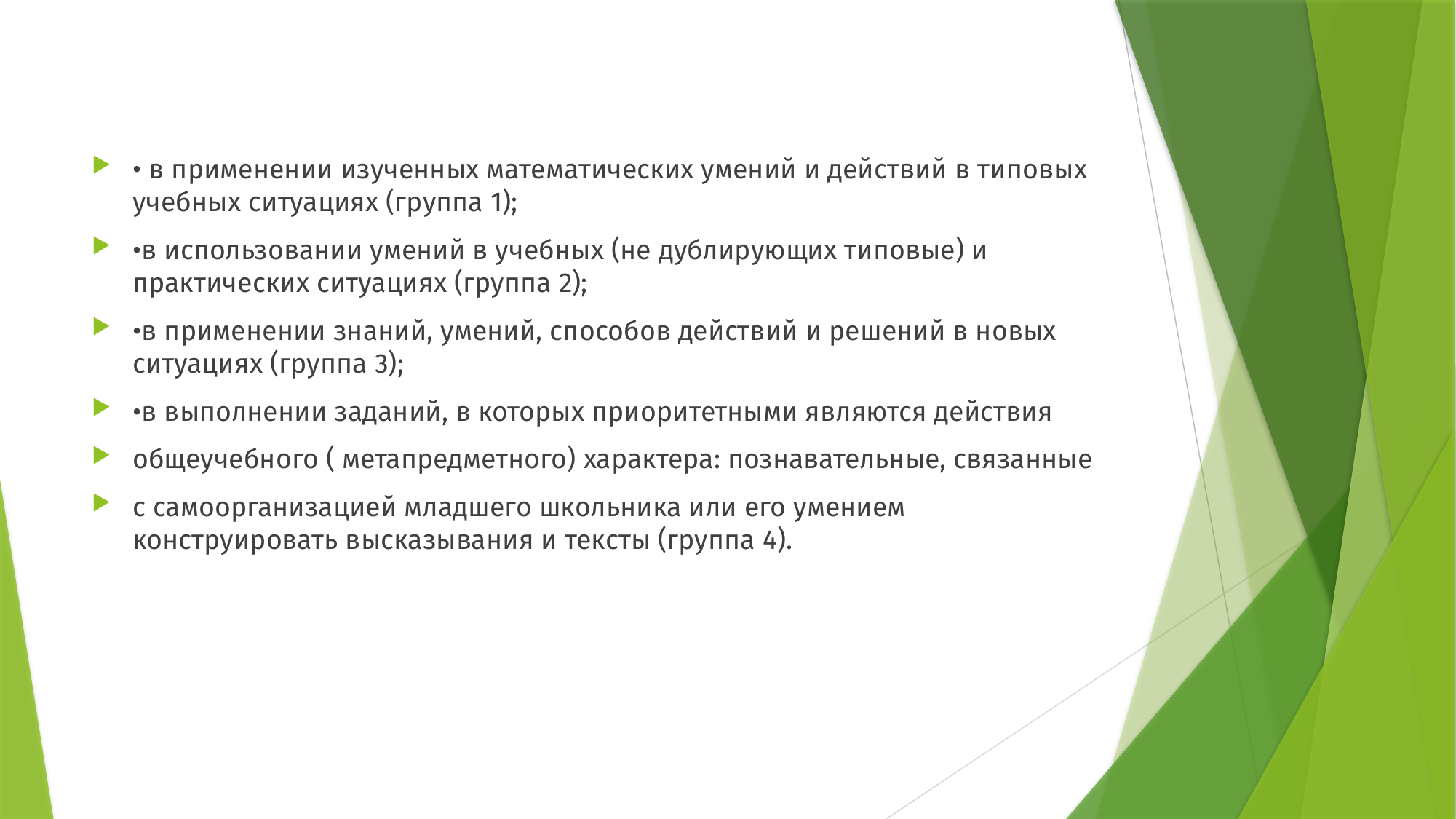

#

• в применении изученных математических умений и действий в типовых учебных ситуациях (группа 1);
•в использовании умений в учебных (не дублирующих типовые) и практических ситуациях (группа 2);
•в применении знаний, умений, способов действий и решений в новых ситуациях (группа 3);
•в выполнении заданий, в которых приоритетными являются действия
общеучебного ( метапредметного) характера: познавательные, связанные
с самоорганизацией младшего школьника или его умением конструировать высказывания и тексты (группа 4).